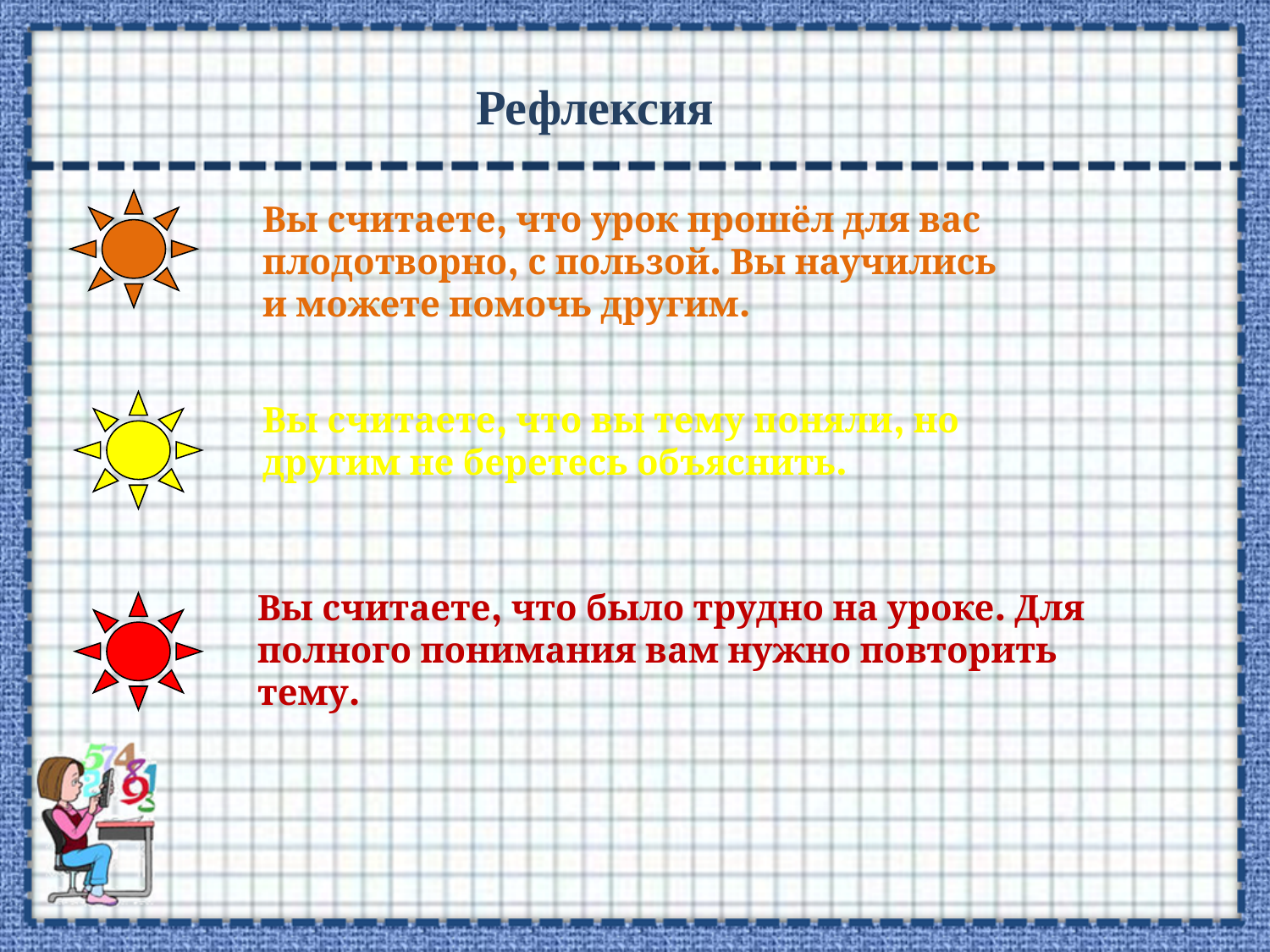

Рефлексия

Вы считаете, что урок прошёл для вас плодотворно, с пользой. Вы научились и можете помочь другим.
Вы считаете, что вы тему поняли, но другим не беретесь объяснить.

Вы считаете, что было трудно на уроке. Для полного понимания вам нужно повторить тему.